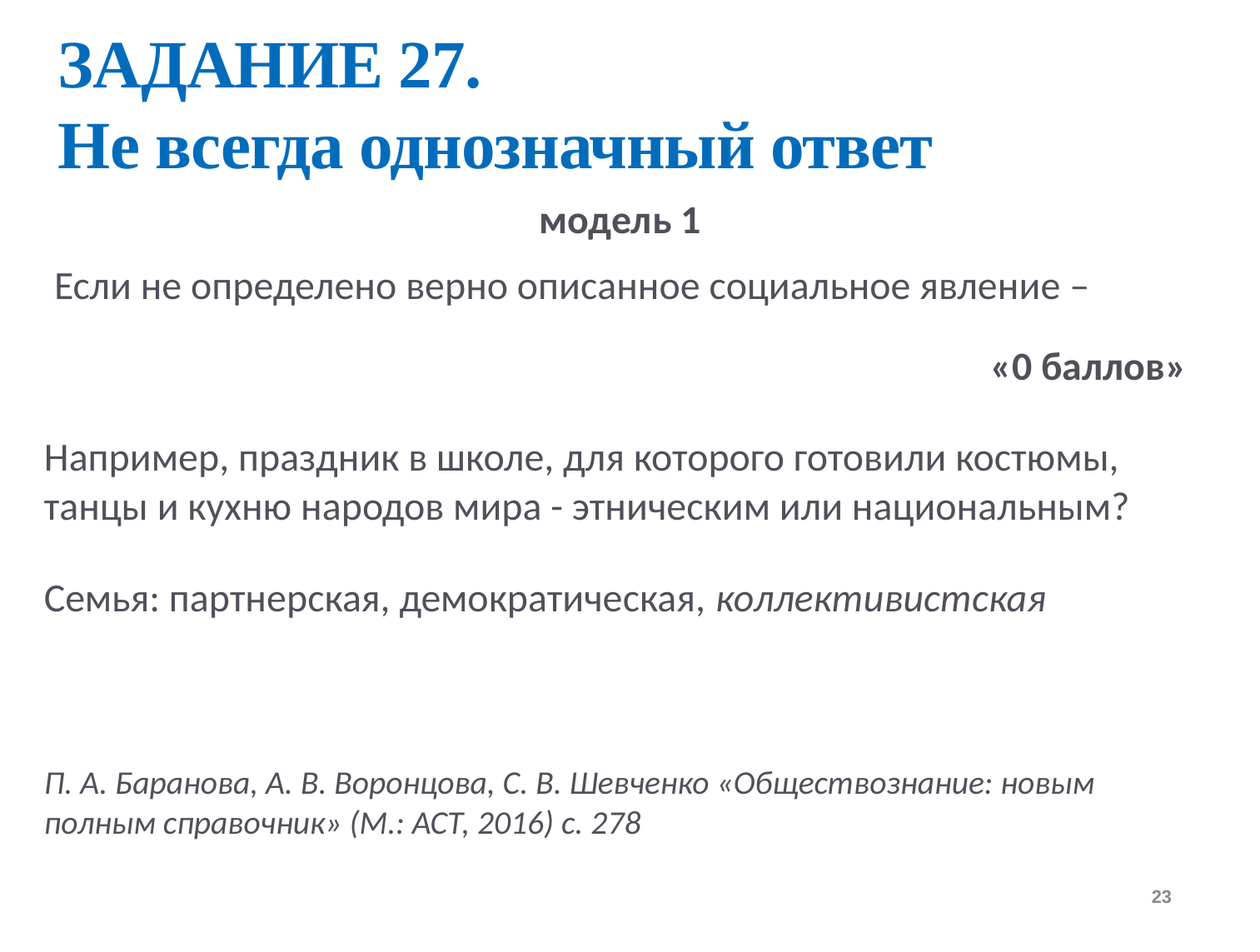

ЗАДАНИЕ 27.
Не всегда однозначный ответ
модель 1
Если не определено верно описанное социальное явление –
«0 баллов»
Например, праздник в школе, для которого готовили костюмы, танцы и кухню народов мира - этническим или национальным?
Семья: партнерская, демократическая, коллективистская

П. А. Баранова, А. В. Воронцова, С. В. Шевченко «Обществознание: новым полным справочник» (М.: АСТ, 2016) с. 278
23